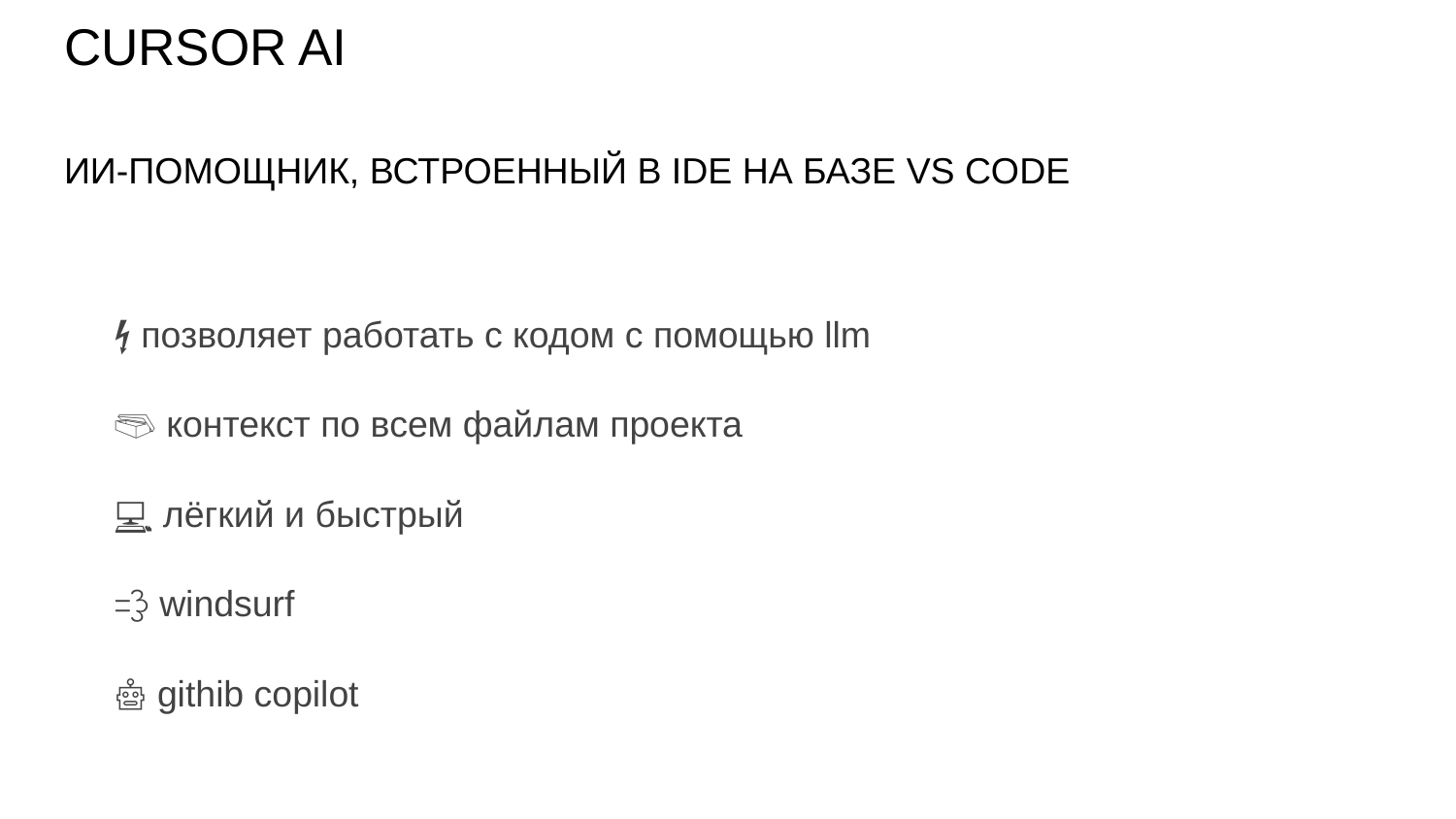

# CURSOR AI
ИИ-ПОМОЩНИК, ВСТРОЕННЫЙ В IDE НА БАЗЕ VS CODE
⚡ позволяет работать с кодом с помощью llm
🗃️ контекст по всем файлам проекта
💻 лёгкий и быстрый
💨 windsurf
🤖 githib copilot